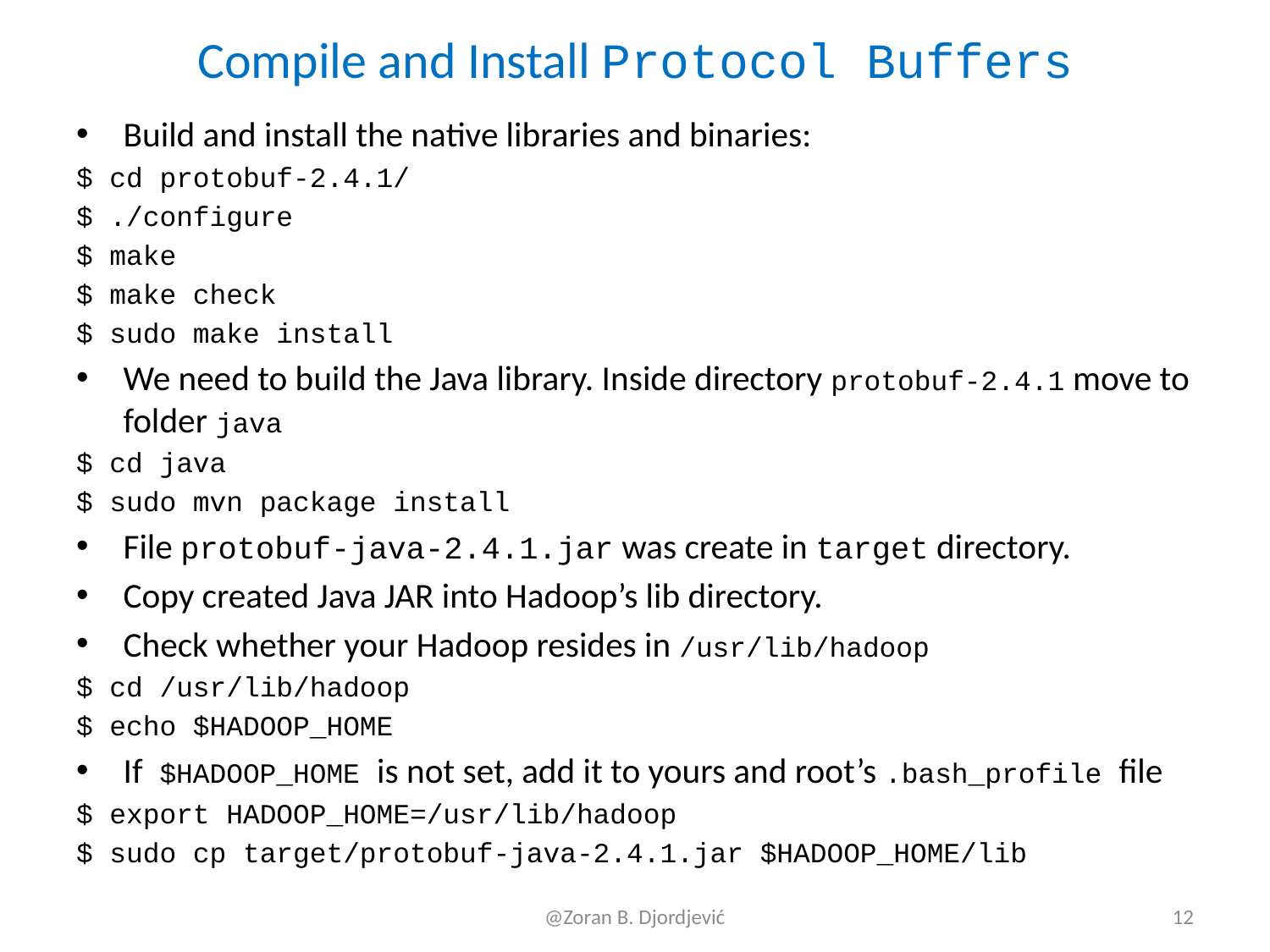

# Compile and Install Protocol Buffers
Build and install the native libraries and binaries:
$ cd protobuf-2.4.1/
$ ./configure
$ make
$ make check
$ sudo make install
We need to build the Java library. Inside directory protobuf-2.4.1 move to folder java
$ cd java
$ sudo mvn package install
File protobuf-java-2.4.1.jar was create in target directory.
Copy created Java JAR into Hadoop’s lib directory.
Check whether your Hadoop resides in /usr/lib/hadoop
$ cd /usr/lib/hadoop
$ echo $HADOOP_HOME
If $HADOOP_HOME is not set, add it to yours and root’s .bash_profile file
$ export HADOOP_HOME=/usr/lib/hadoop
$ sudo cp target/protobuf-java-2.4.1.jar $HADOOP_HOME/lib
@Zoran B. Djordjević
12